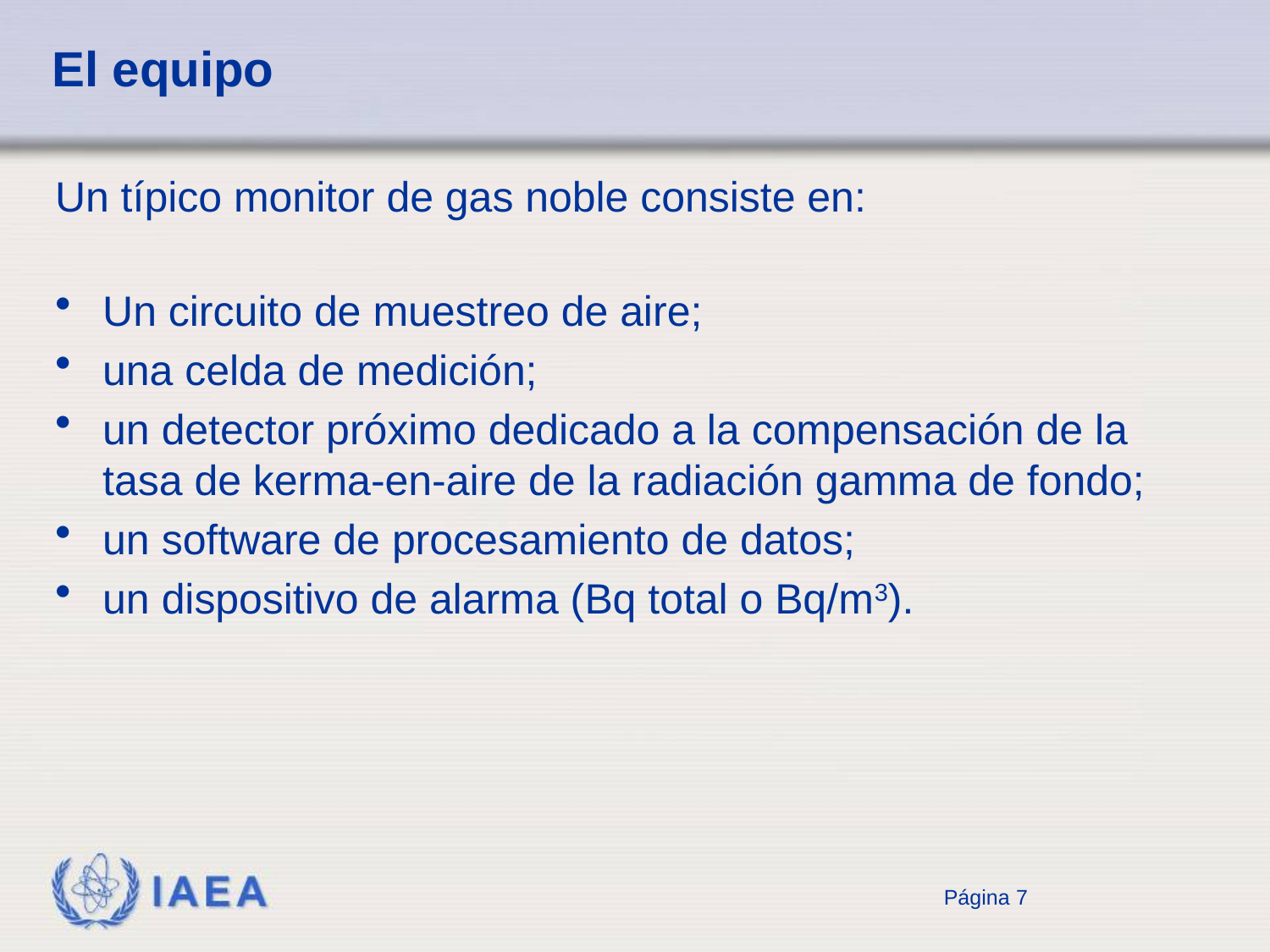

# El equipo
Un típico monitor de gas noble consiste en:

Un circuito de muestreo de aire;
una celda de medición;
un detector próximo dedicado a la compensación de la tasa de kerma-en-aire de la radiación gamma de fondo;
un software de procesamiento de datos;
un dispositivo de alarma (Bq total o Bq/m3).